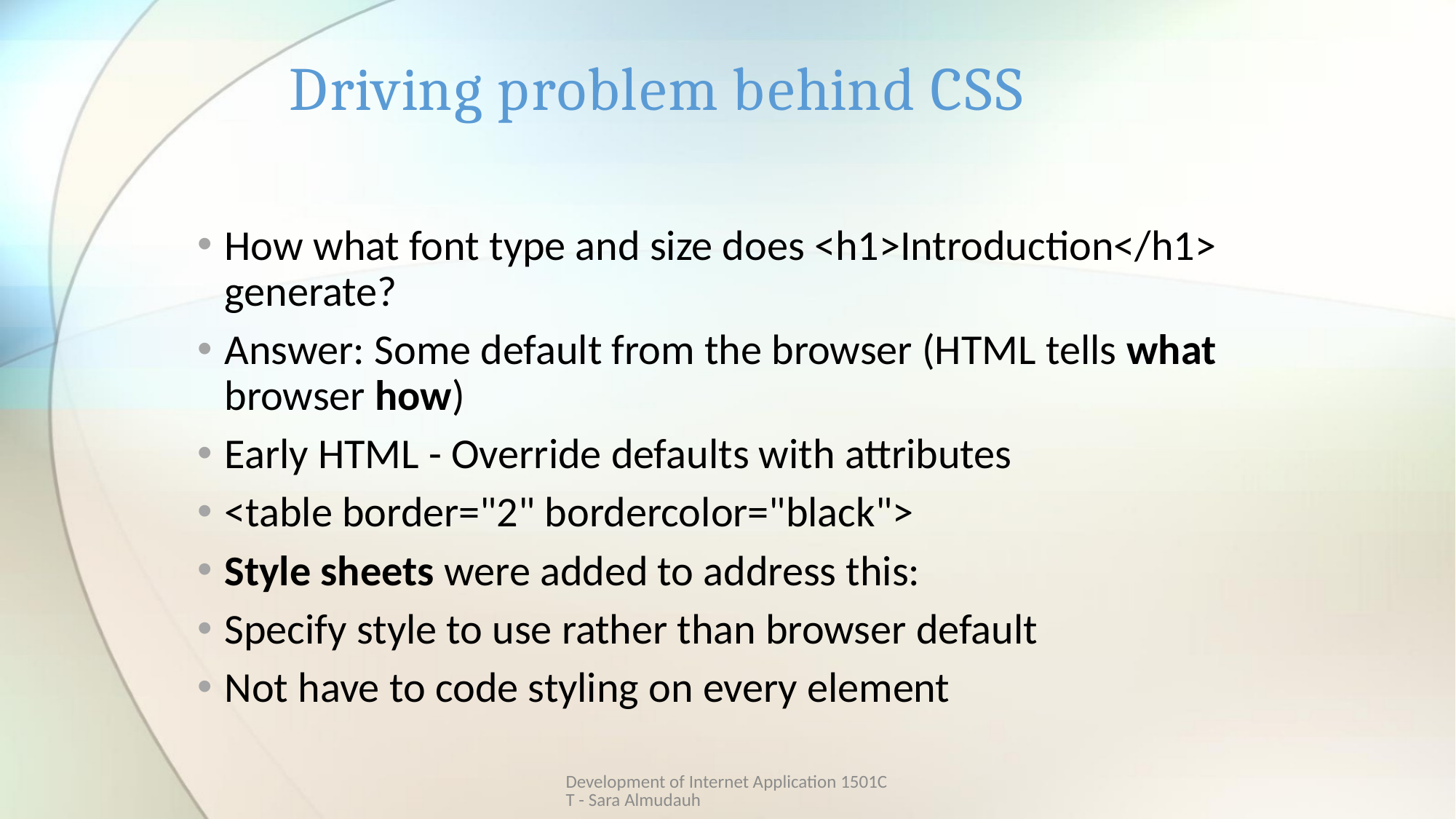

# Driving problem behind CSS
How what font type and size does <h1>Introduction</h1> generate?
Answer: Some default from the browser (HTML tells what browser how)
Early HTML - Override defaults with attributes
<table border="2" bordercolor="black">
Style sheets were added to address this:
Specify style to use rather than browser default
Not have to code styling on every element
Development of Internet Application 1501CT - Sara Almudauh